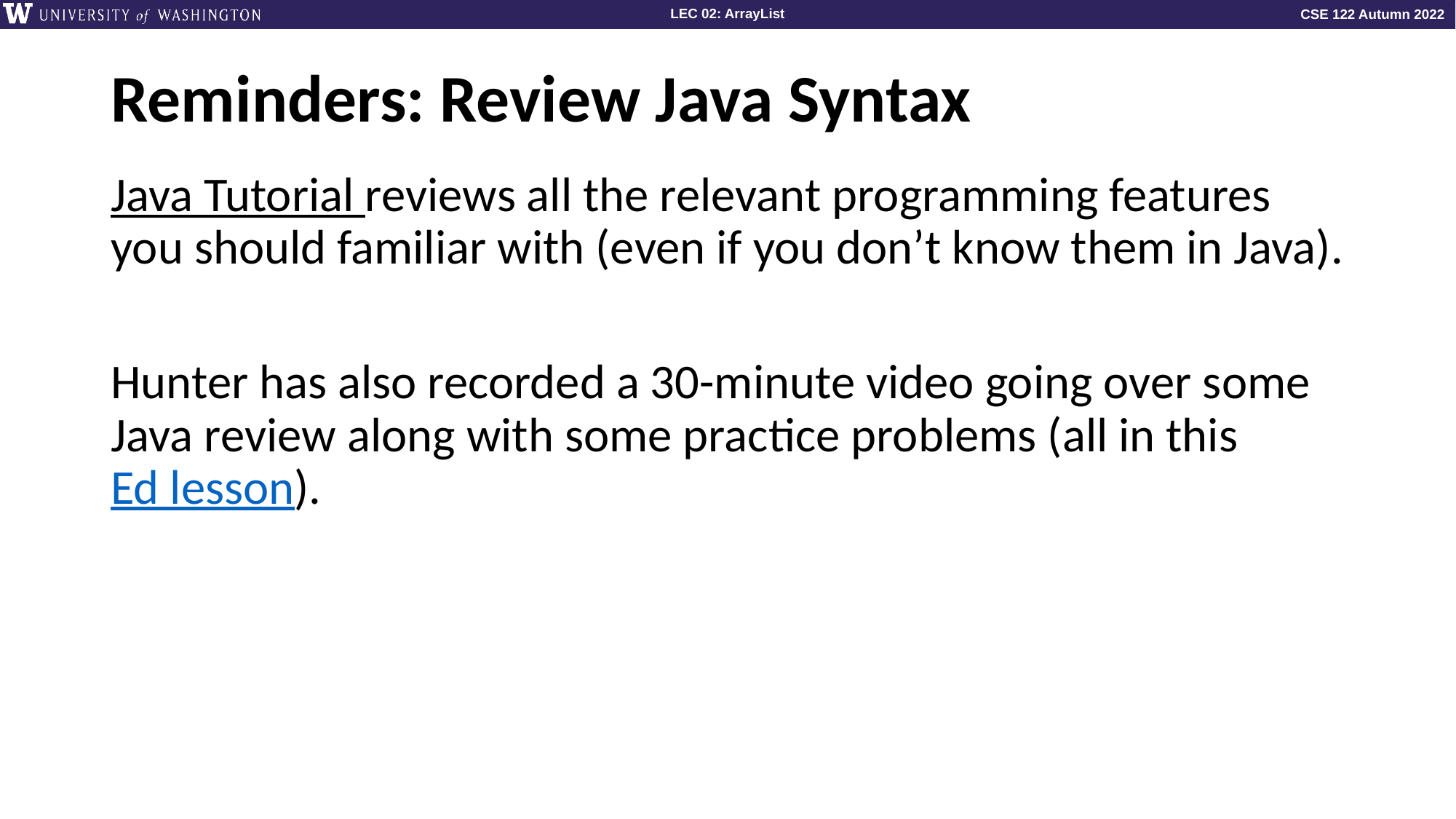

# Reminders: Review Java Syntax
Java Tutorial reviews all the relevant programming features you should familiar with (even if you don’t know them in Java).

Hunter has also recorded a 30-minute video going over some Java review along with some practice problems (all in this Ed lesson).